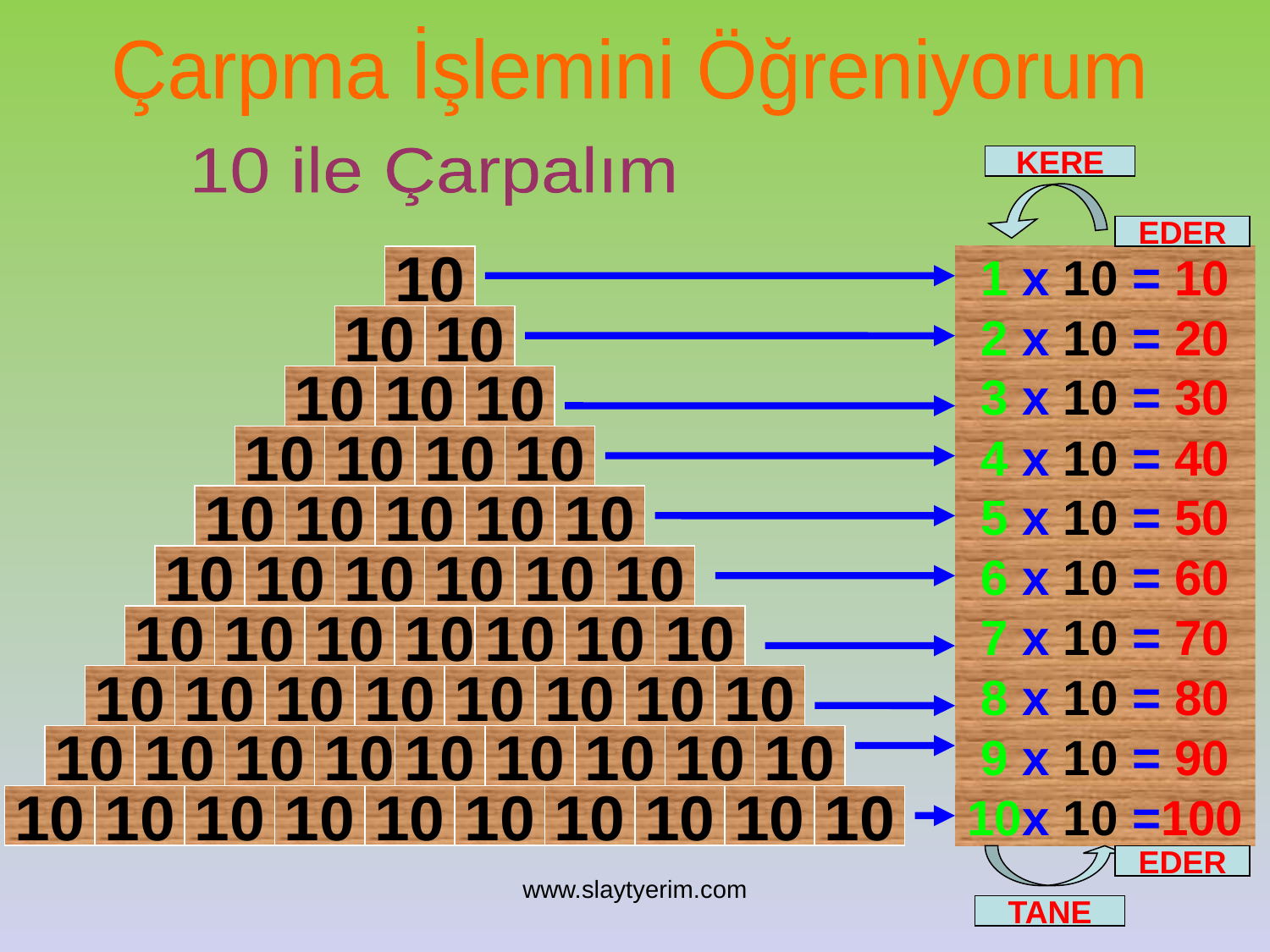

Çarpma İşlemini Öğreniyorum
10 ile Çarpalım
KERE

EDER
1 x 10 = 10
10

2 x 10 = 20
10
10

3 x 10 = 30
10
10
10

4 x 10 = 40
10
10
10
10

5 x 10 = 50
10
10
10
10
10

6 x 10 = 60
10
10
10
10
10
10

7 x 10 = 70
10
10
10
10
10
10
10

8 x 10 = 80
10
10
10
10
10
10
10
10

9 x 10 = 90
10
10
10
10
10
10
10
10
10

10
10
10
10
10
10
10
10
10
10
10x 10 =100

EDER
www.slaytyerim.com
TANE